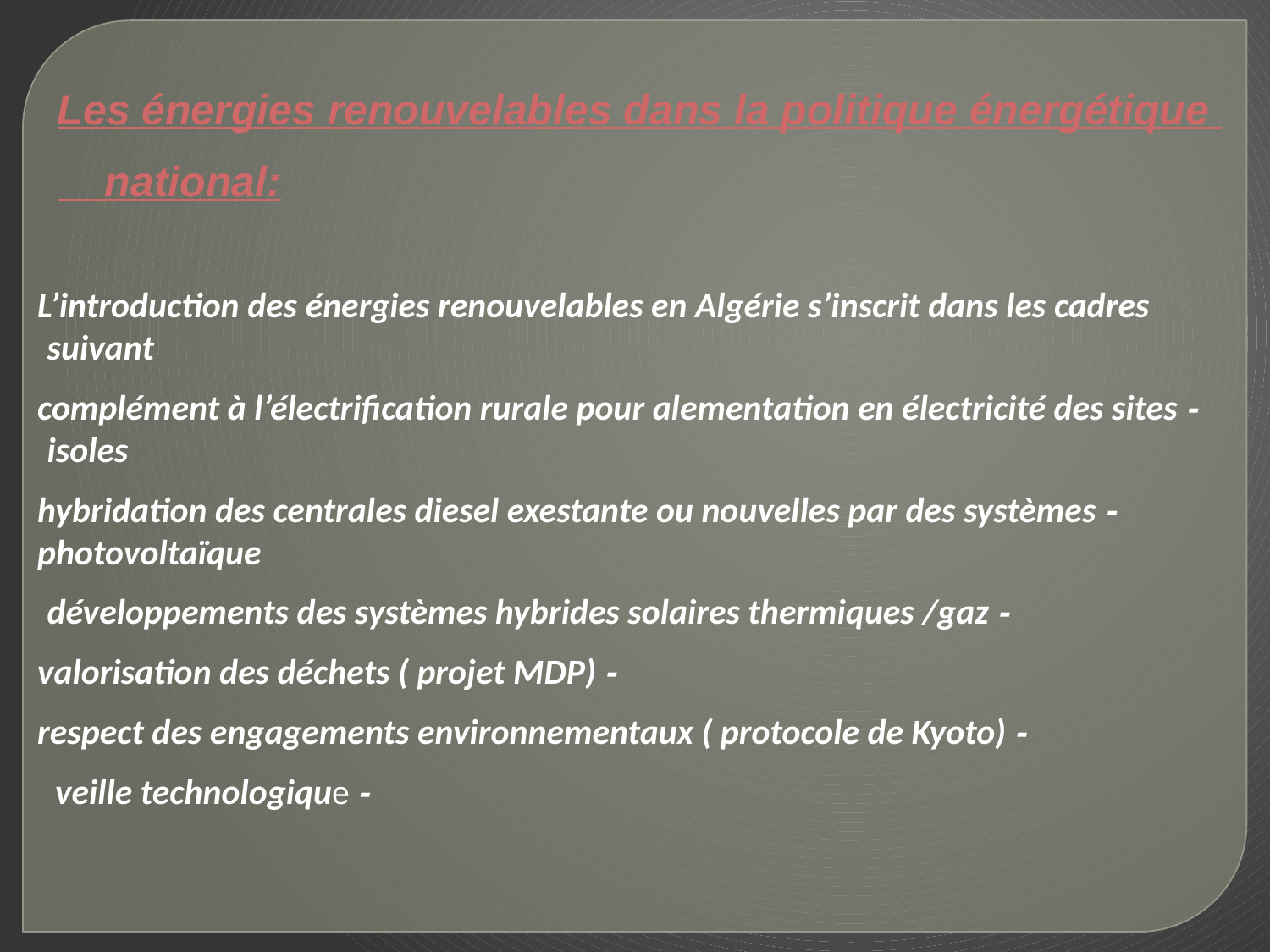

Les énergies renouvelables dans la politique énergétique
    national:
L’introduction des énergies renouvelables en Algérie s’inscrit dans les cadres suivant
   - complément à l’électrification rurale pour alementation en électricité des sites isoles
   - hybridation des centrales diesel exestante ou nouvelles par des systèmes photovoltaïque
   - développements des systèmes hybrides solaires thermiques /gaz
   - valorisation des déchets ( projet MDP)
   - respect des engagements environnementaux ( protocole de Kyoto)
   - veille technologique